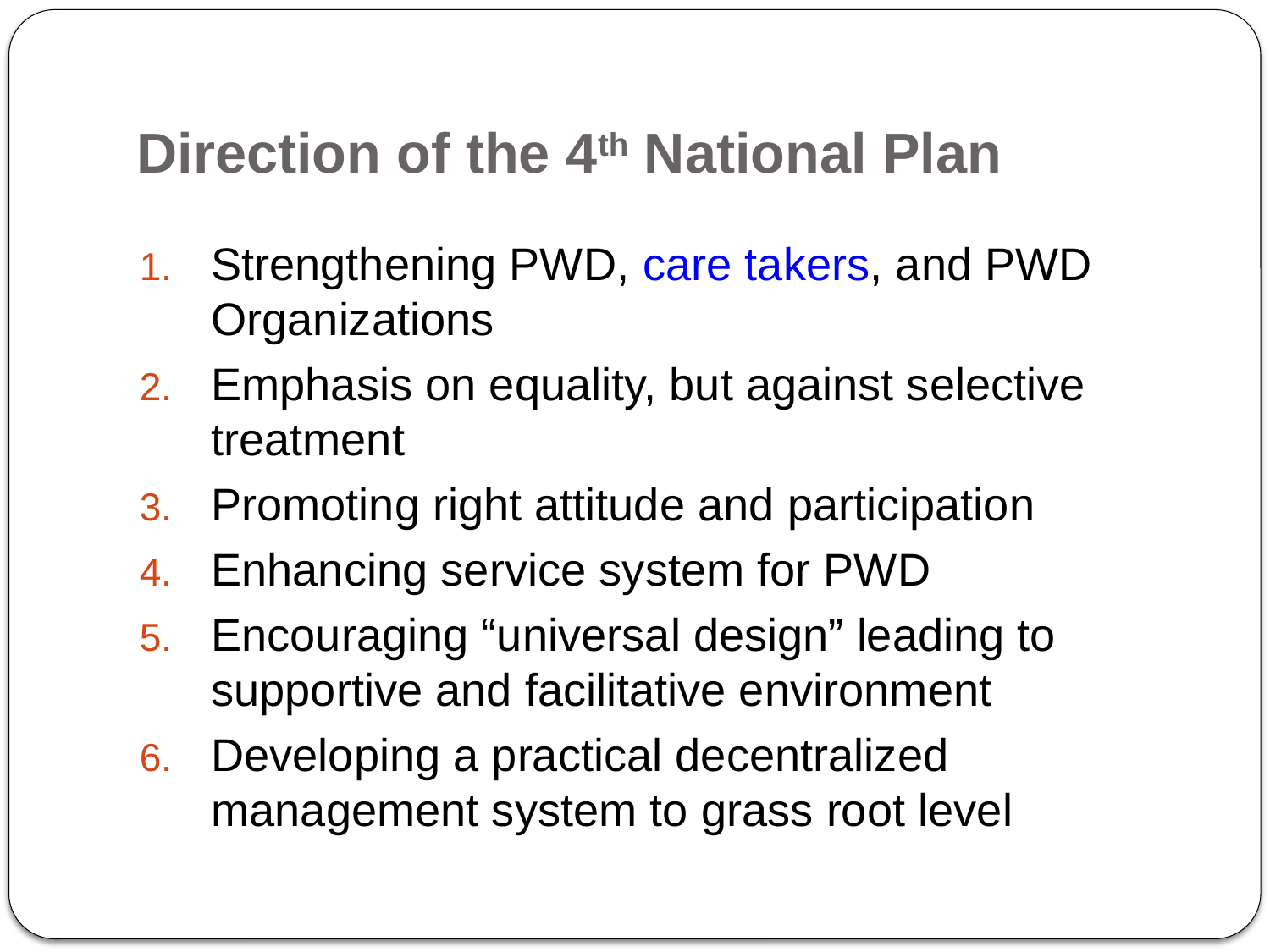

# Direction of the 4th National Plan
Strengthening PWD, care takers, and PWD Organizations
Emphasis on equality, but against selective treatment
Promoting right attitude and participation
Enhancing service system for PWD
Encouraging “universal design” leading to supportive and facilitative environment
Developing a practical decentralized management system to grass root level